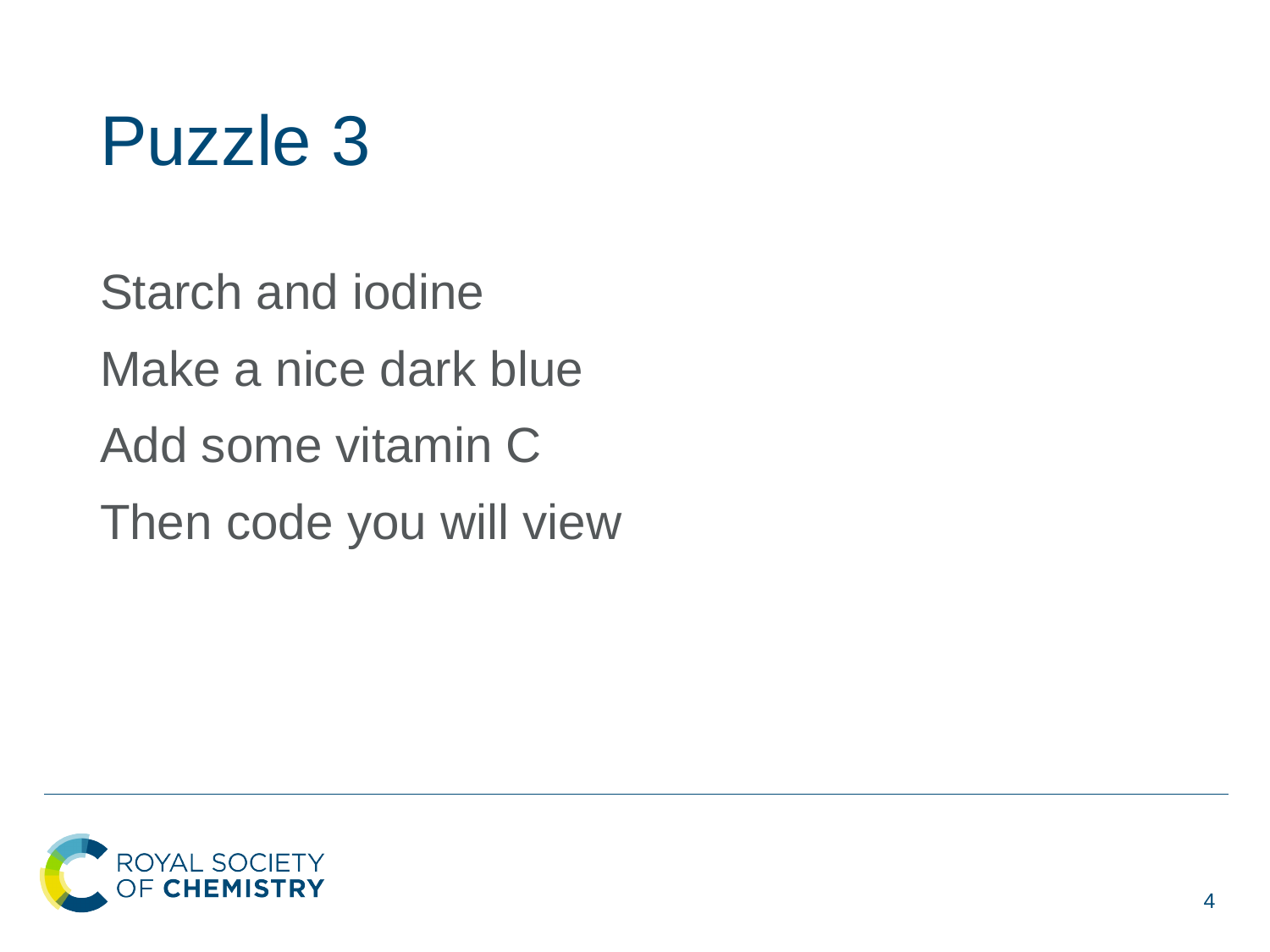

# Puzzle 3
Starch and iodine
Make a nice dark blue
Add some vitamin C
Then code you will view
4